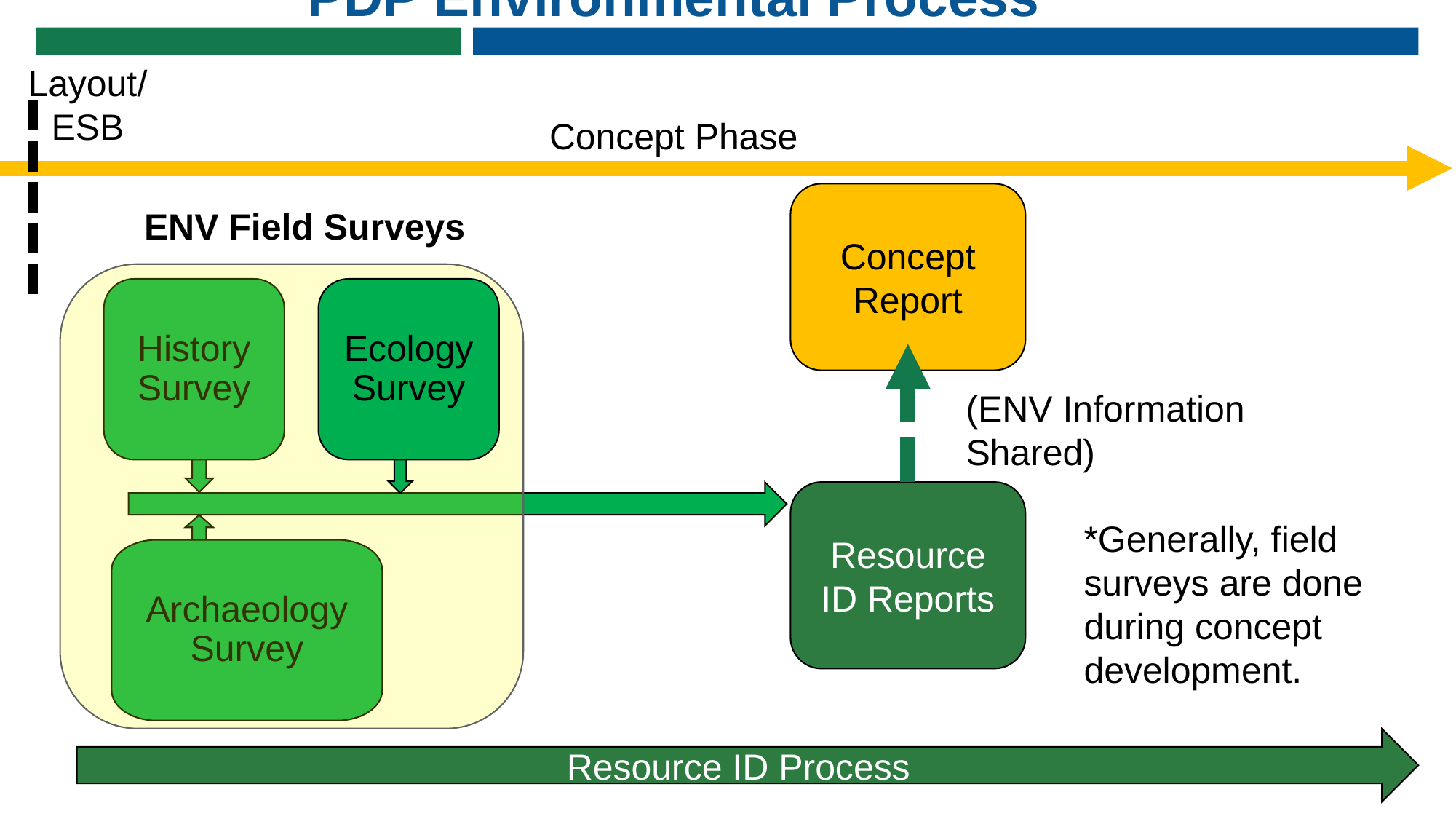

# PDP Environmental Process
Layout/ ESB
Concept Phase
Concept Report
ENV Field Surveys

History Survey

Ecology Survey

(ENV Information Shared)
Resource ID Reports

*Generally, field surveys are done during concept development.

Archaeology Survey

Resource ID Process